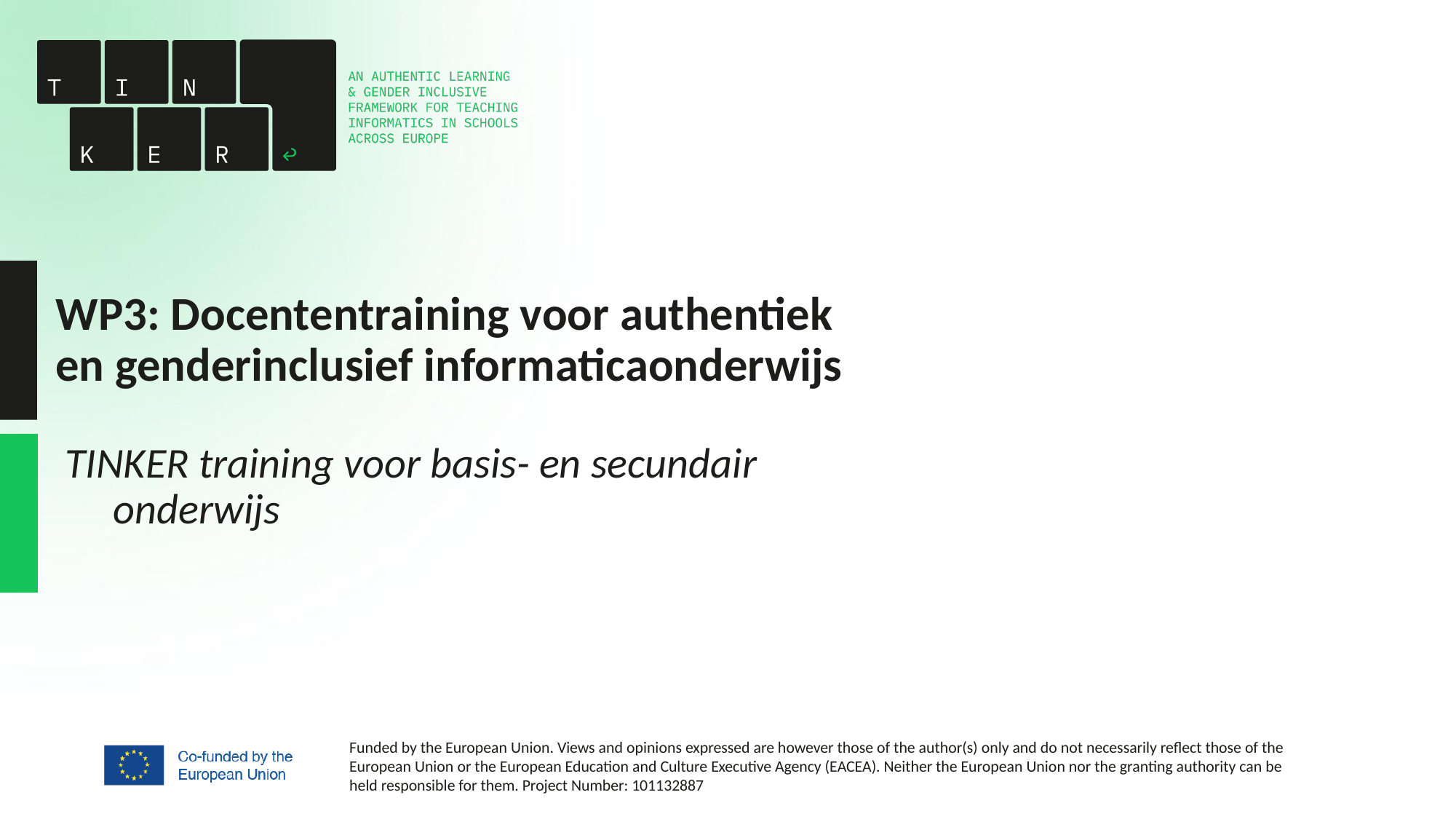

# WP3: Docententraining voor authentiek en genderinclusief informaticaonderwijs
TINKER training voor basis- en secundair onderwijs